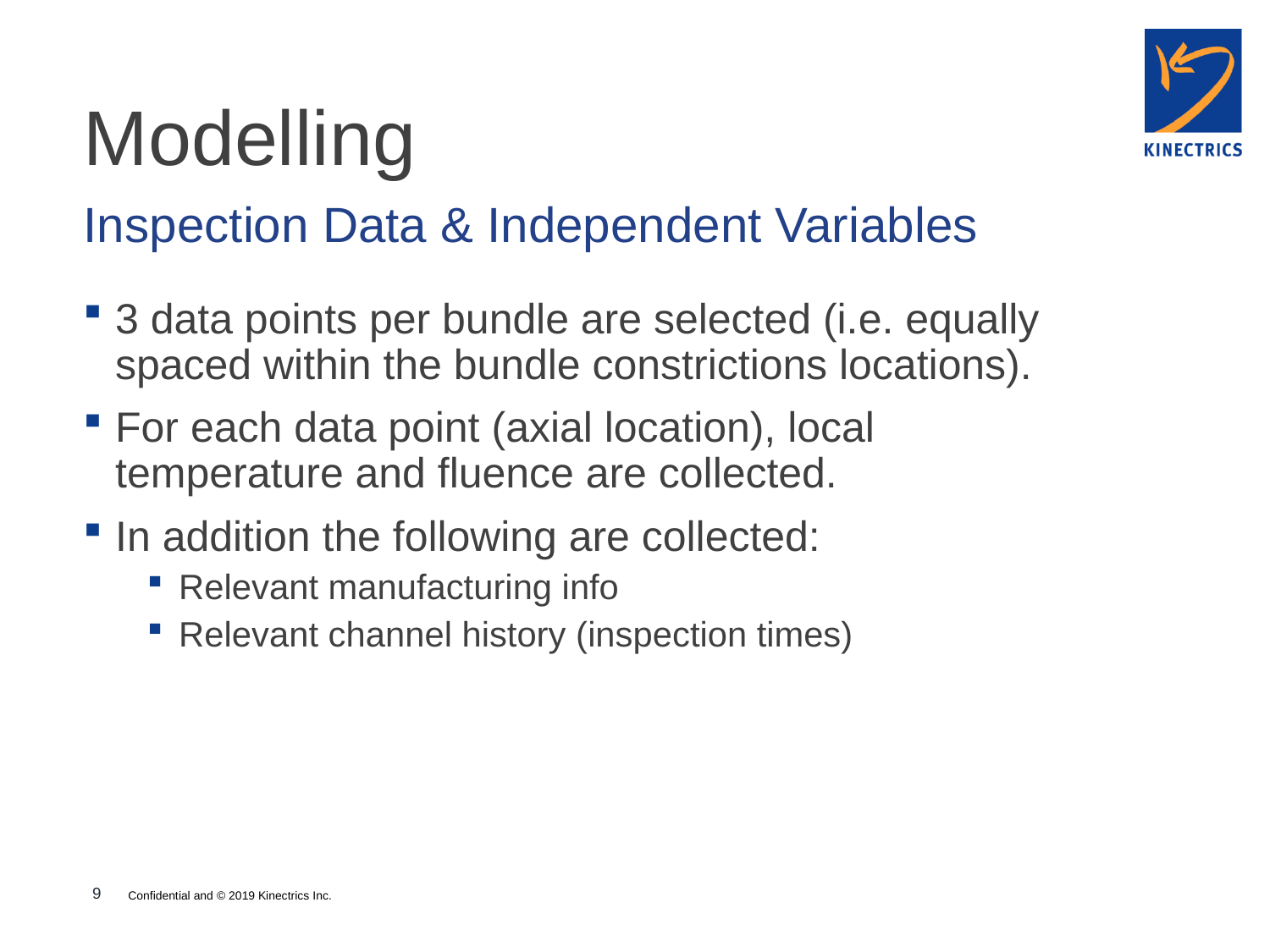

# Modelling
Inspection Data & Independent Variables
3 data points per bundle are selected (i.e. equally spaced within the bundle constrictions locations).
For each data point (axial location), local temperature and fluence are collected.
In addition the following are collected:
Relevant manufacturing info
Relevant channel history (inspection times)